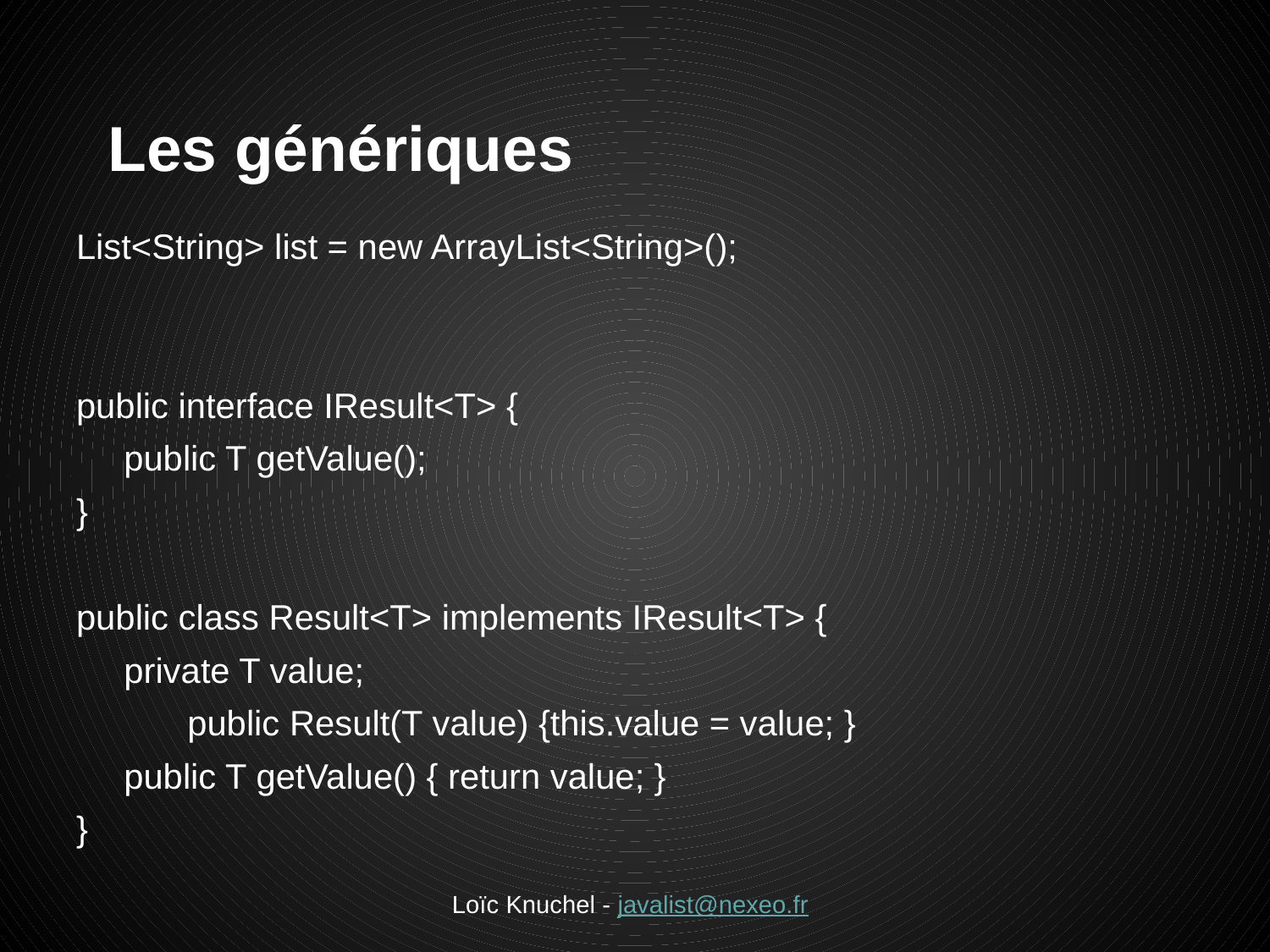

# Les génériques
List<String> list = new ArrayList<String>();

public interface IResult<T> {
	public T getValue();
}

public class Result<T> implements IResult<T> {
	private T value;
public Result(T value) {this.value = value; }
	public T getValue() { return value; }
}
Loïc Knuchel - javalist@nexeo.fr